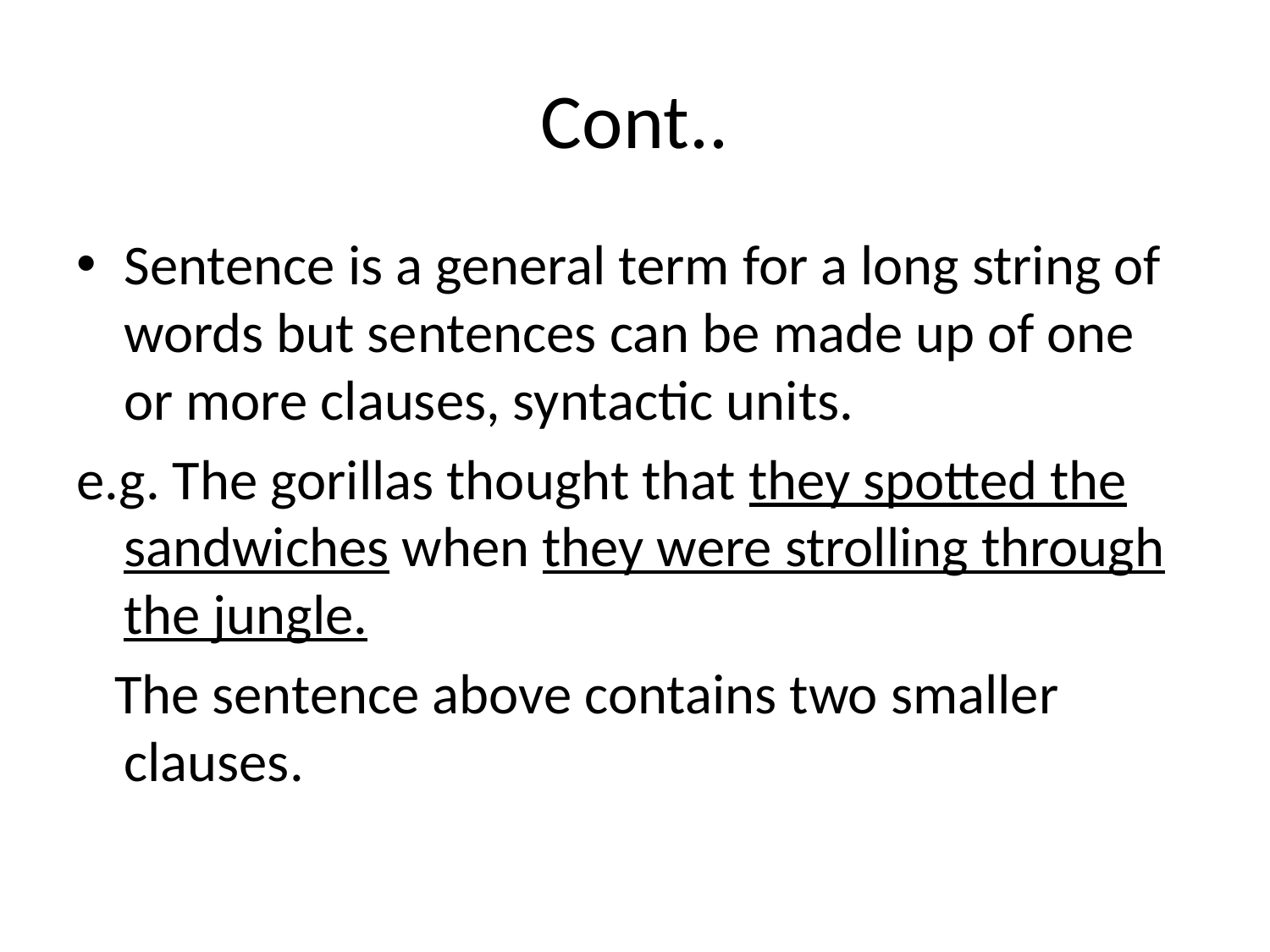

# Cont..
Sentence is a general term for a long string of words but sentences can be made up of one or more clauses, syntactic units.
e.g. The gorillas thought that they spotted the sandwiches when they were strolling through the jungle.
   The sentence above contains two smaller clauses.